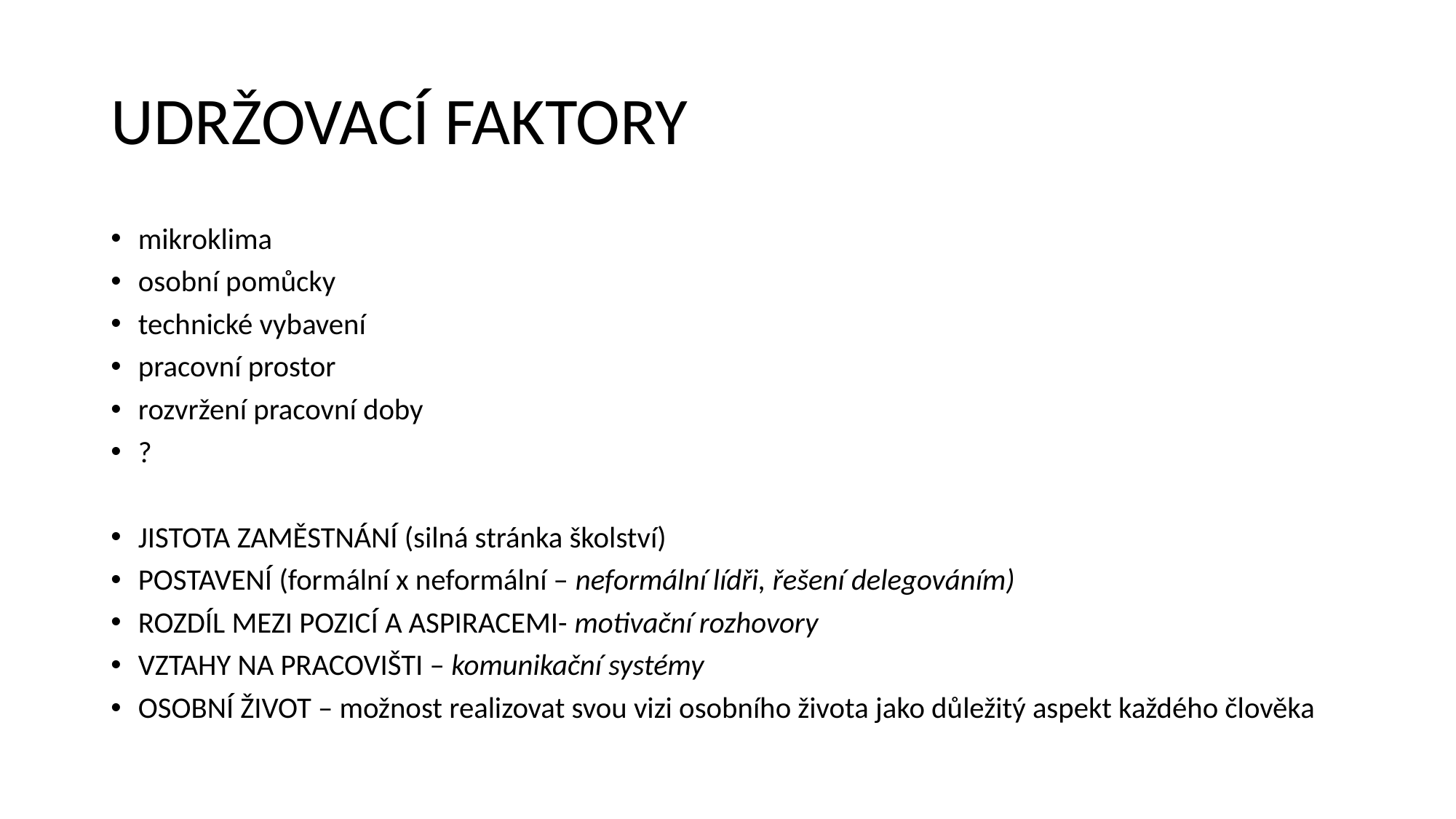

# UDRŽOVACÍ FAKTORY
mikroklima
osobní pomůcky
technické vybavení
pracovní prostor
rozvržení pracovní doby
?

JISTOTA ZAMĚSTNÁNÍ (silná stránka školství)
POSTAVENÍ (formální x neformální – neformální lídři, řešení delegováním)
ROZDÍL MEZI POZICÍ A ASPIRACEMI- motivační rozhovory
VZTAHY NA PRACOVIŠTI – komunikační systémy
OSOBNÍ ŽIVOT – možnost realizovat svou vizi osobního života jako důležitý aspekt každého člověka